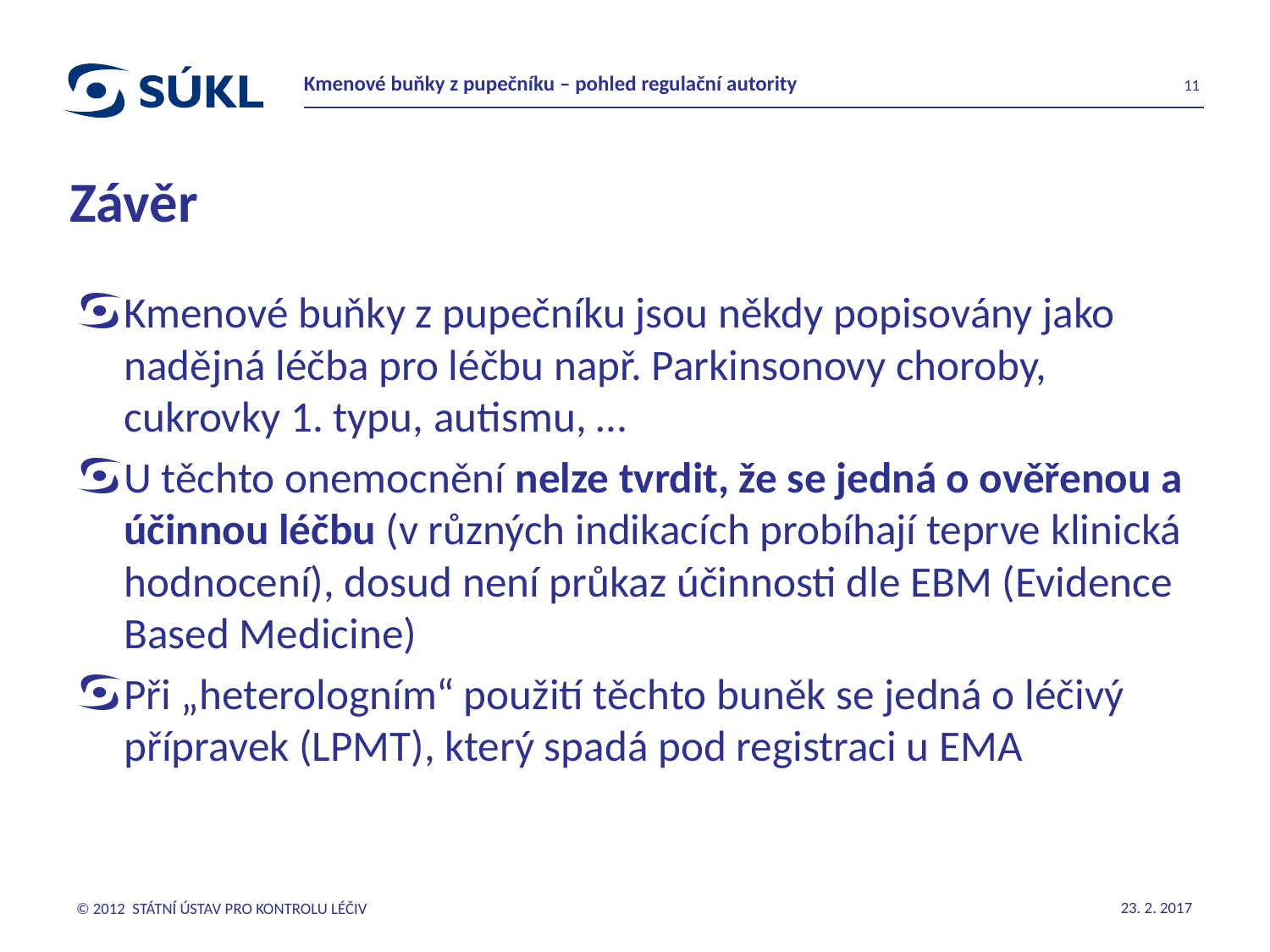

Kmenové buňky z pupečníku – pohled regulační autority

11
# Závěr
Kmenové buňky z pupečníku jsou někdy popisovány jako nadějná léčba pro léčbu např. Parkinsonovy choroby, cukrovky 1. typu, autismu, …
U těchto onemocnění nelze tvrdit, že se jedná o ověřenou a účinnou léčbu (v různých indikacích probíhají teprve klinická hodnocení), dosud není průkaz účinnosti dle EBM (Evidence Based Medicine)
Při „heterologním“ použití těchto buněk se jedná o léčivý přípravek (LPMT), který spadá pod registraci u EMA

© 2012  STÁTNÍ ÚSTAV PRO KONTROLU LÉČIV
23. 2. 2017